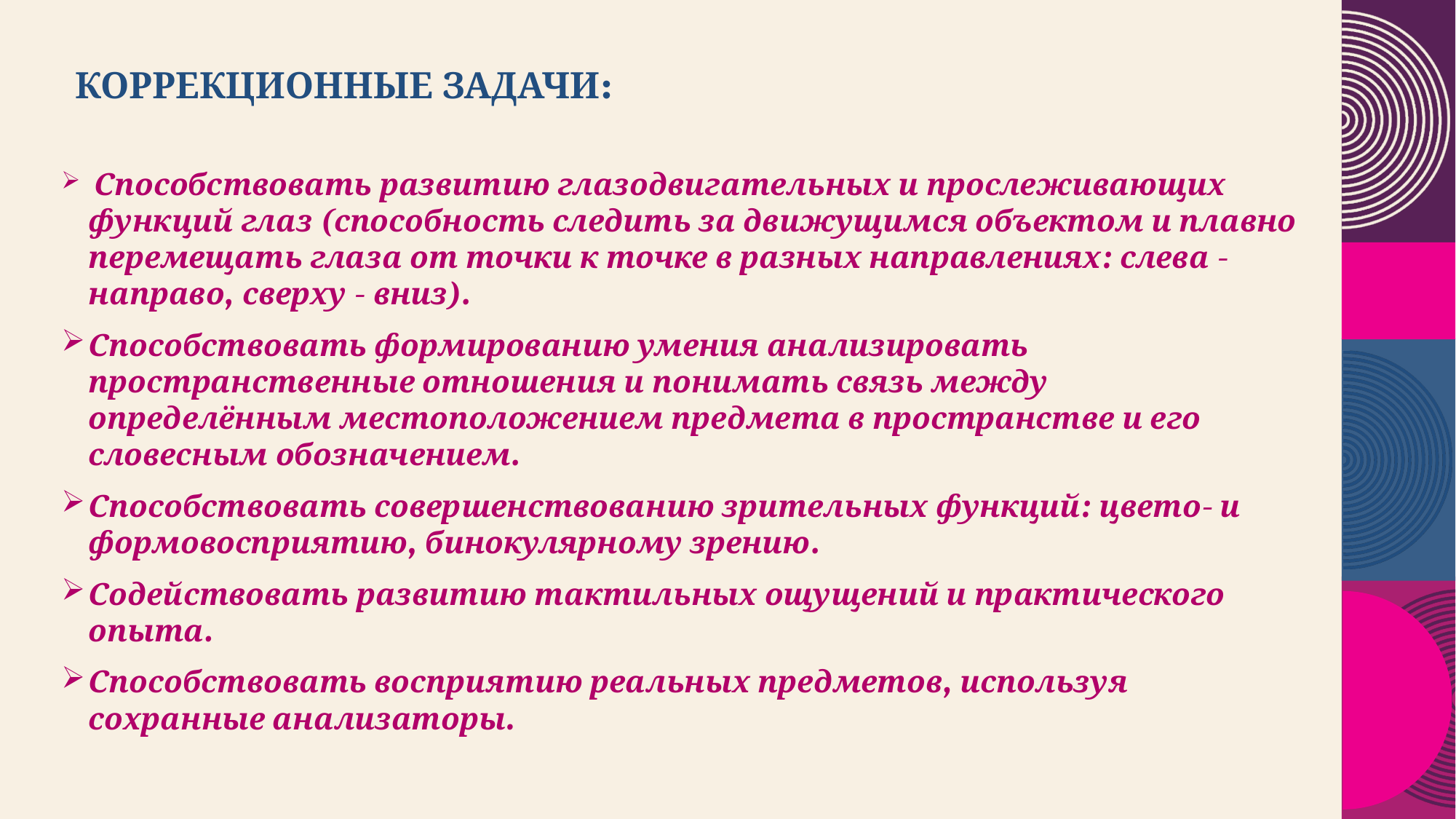

# Коррекционные задачи:
 Способствовать развитию глазодвигательных и прослеживающих функций глаз (способность следить за движущимся объектом и плавно перемещать глаза от точки к точке в разных направлениях: слева - направо, сверху - вниз).
Способствовать формированию умения анализировать пространственные отношения и понимать связь между определённым местоположением предмета в пространстве и его словесным обозначением.
Способствовать совершенствованию зрительных функций: цвето- и формовосприятию, бинокулярному зрению.
Содействовать развитию тактильных ощущений и практического опыта.
Способствовать восприятию реальных предметов, используя сохранные анализаторы.